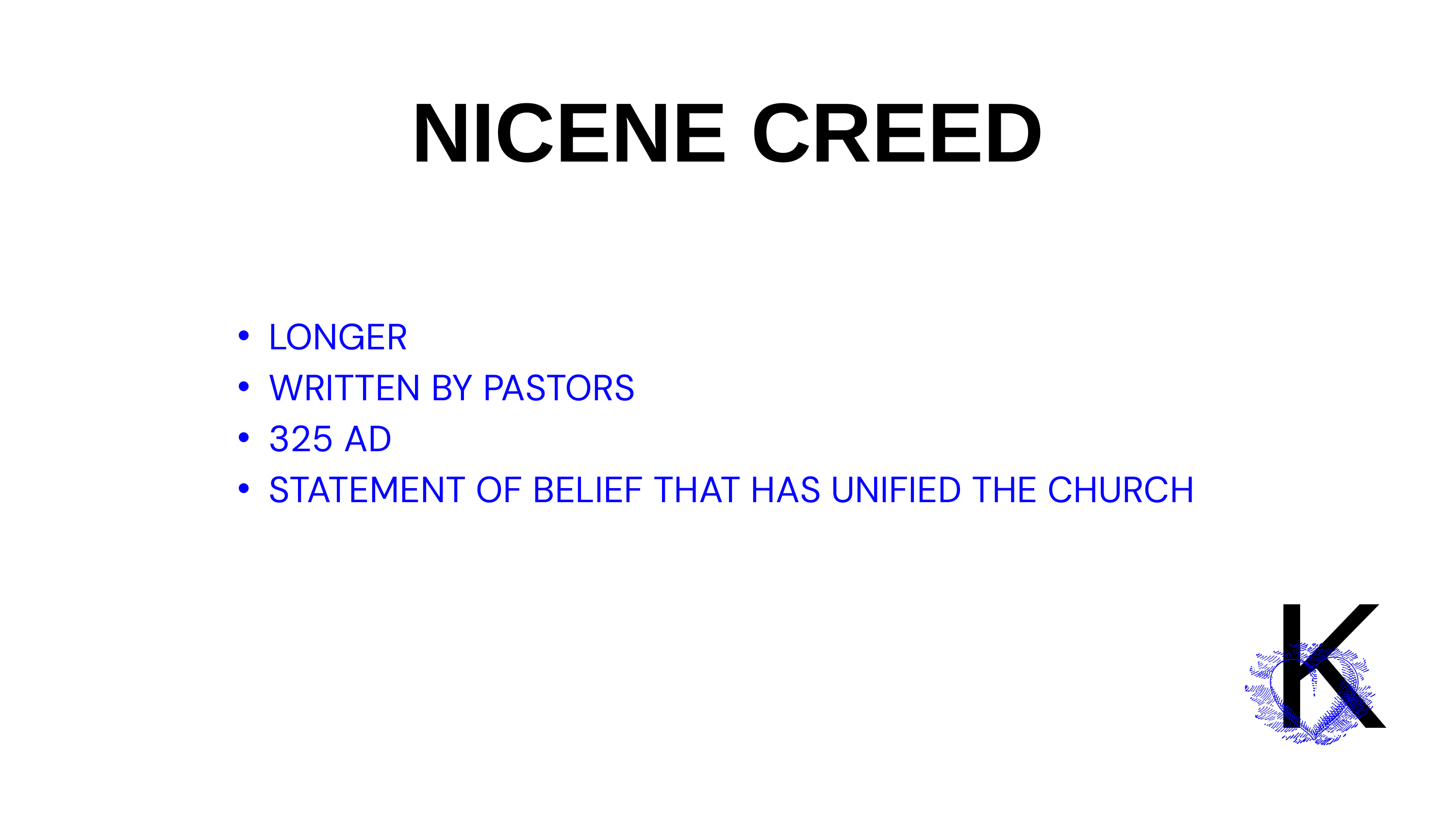

NICENE CREED
LONGER
WRITTEN BY PASTORS
325 AD
STATEMENT OF BELIEF THAT HAS UNIFIED THE CHURCH
K